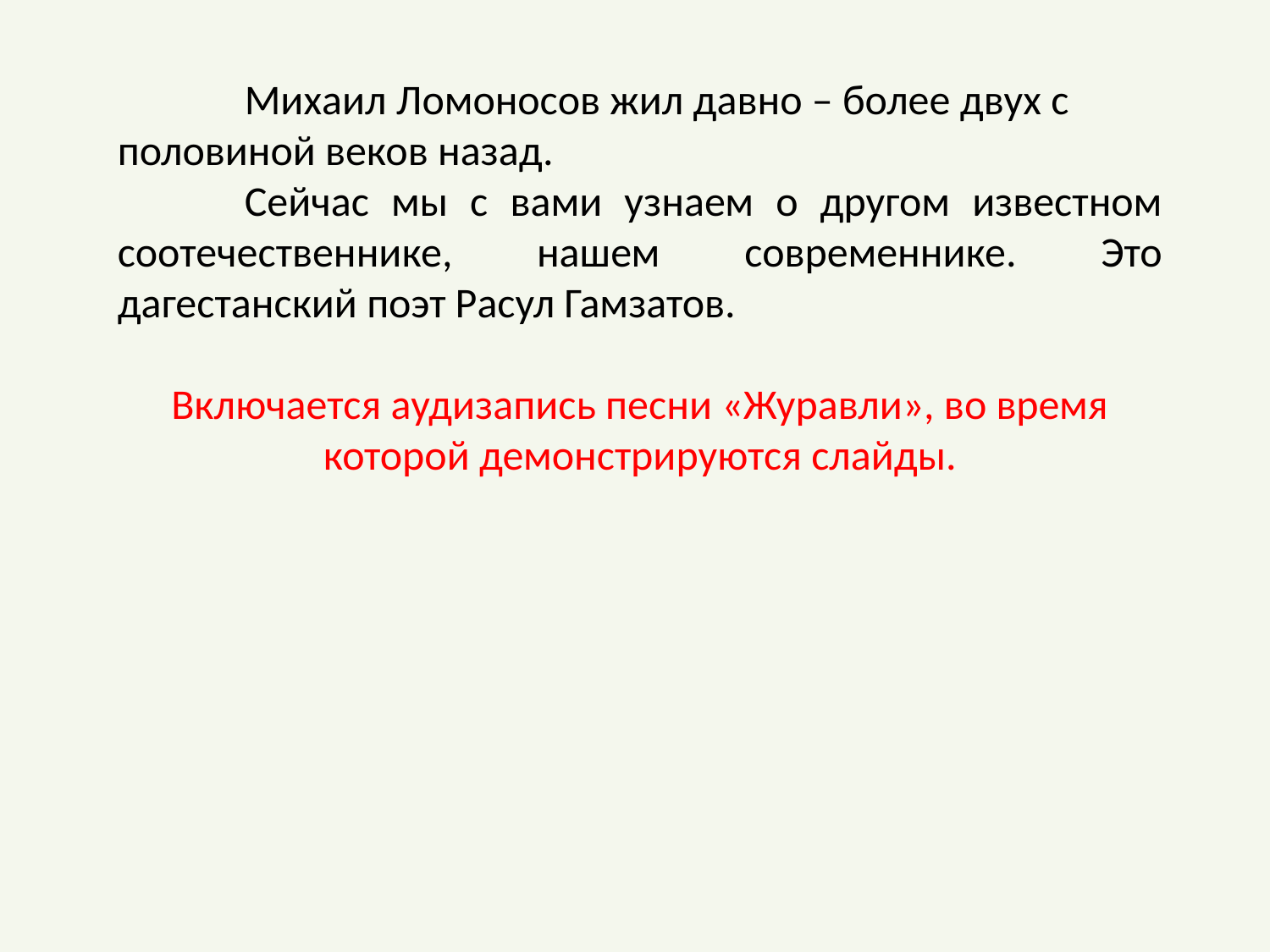

Михаил Ломоносов жил давно – более двух с половиной веков назад.
	Сейчас мы с вами узнаем о другом известном соотечественнике, нашем современнике. Это дагестанский поэт Расул Гамзатов.

Включается аудизапись песни «Журавли», во время которой демонстрируются слайды.